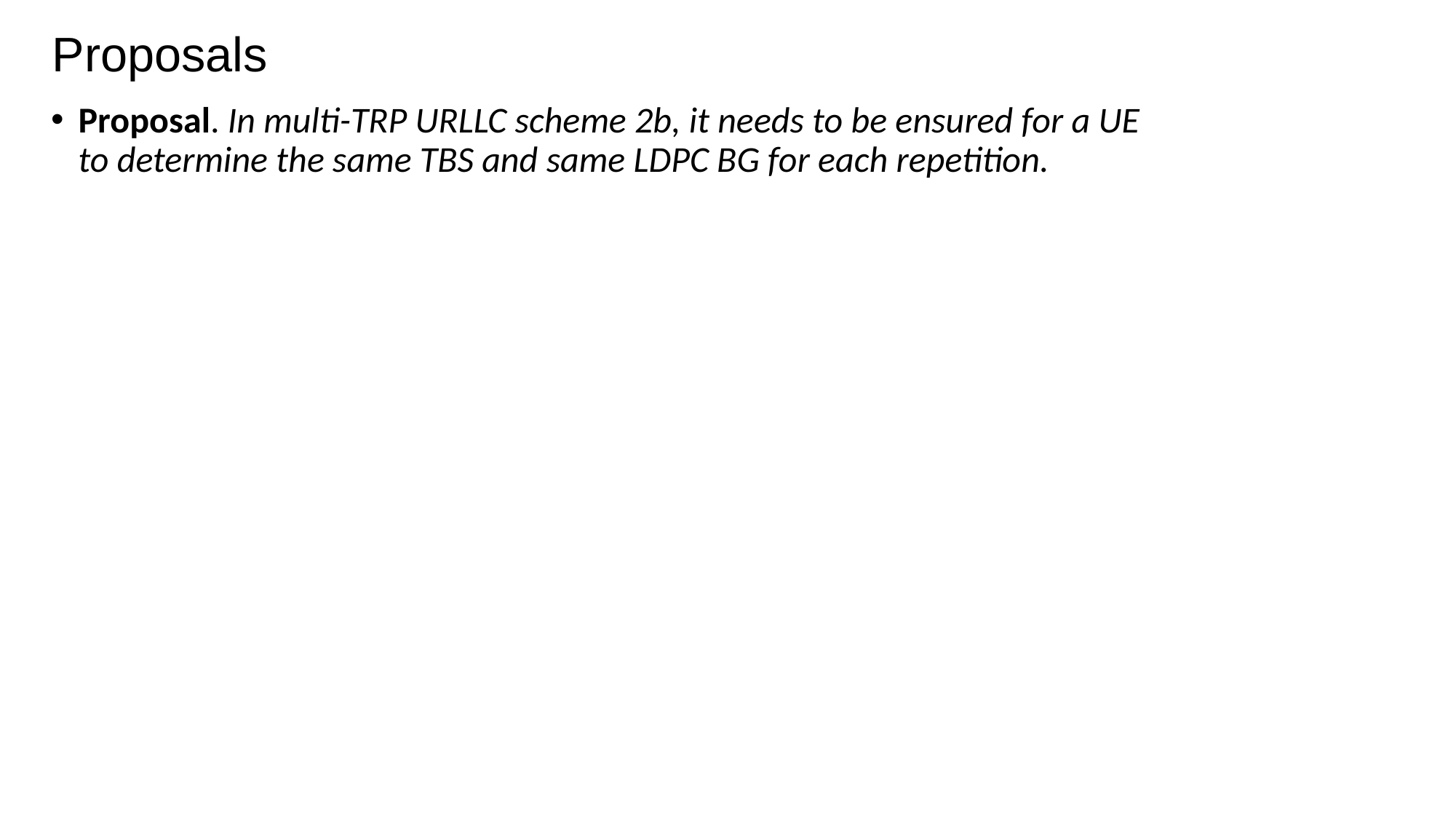

# Proposals
Proposal. In multi-TRP URLLC scheme 2b, it needs to be ensured for a UE
to determine the same TBS and same LDPC BG for each repetition.